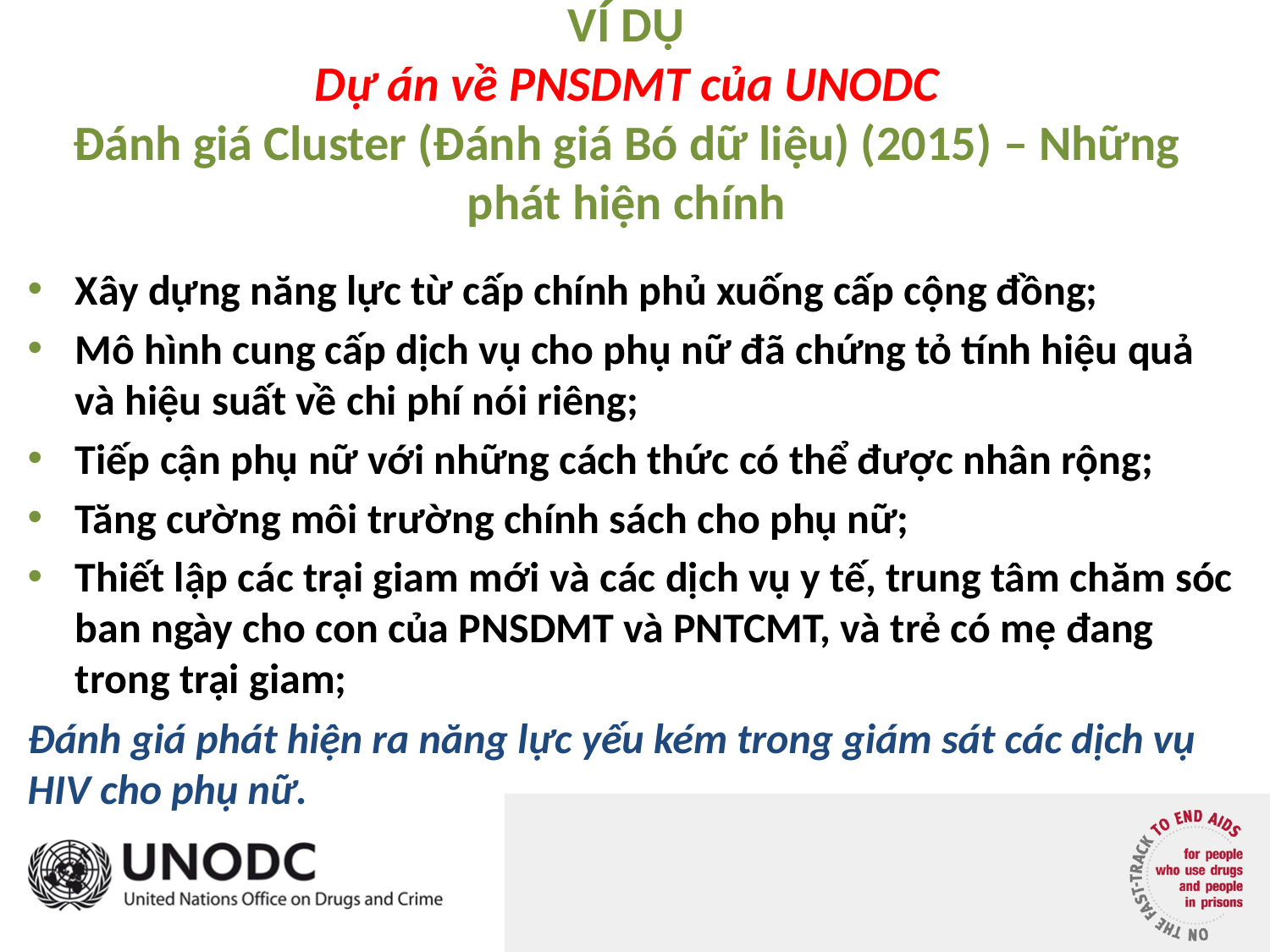

# VÍ DỤ Dự án về PNSDMT của UNODC Đánh giá Cluster (Đánh giá Bó dữ liệu) (2015) – Những phát hiện chính
Xây dựng năng lực từ cấp chính phủ xuống cấp cộng đồng;
Mô hình cung cấp dịch vụ cho phụ nữ đã chứng tỏ tính hiệu quả và hiệu suất về chi phí nói riêng;
Tiếp cận phụ nữ với những cách thức có thể được nhân rộng;
Tăng cường môi trường chính sách cho phụ nữ;
Thiết lập các trại giam mới và các dịch vụ y tế, trung tâm chăm sóc ban ngày cho con của PNSDMT và PNTCMT, và trẻ có mẹ đang trong trại giam;
Đánh giá phát hiện ra năng lực yếu kém trong giám sát các dịch vụ HIV cho phụ nữ.